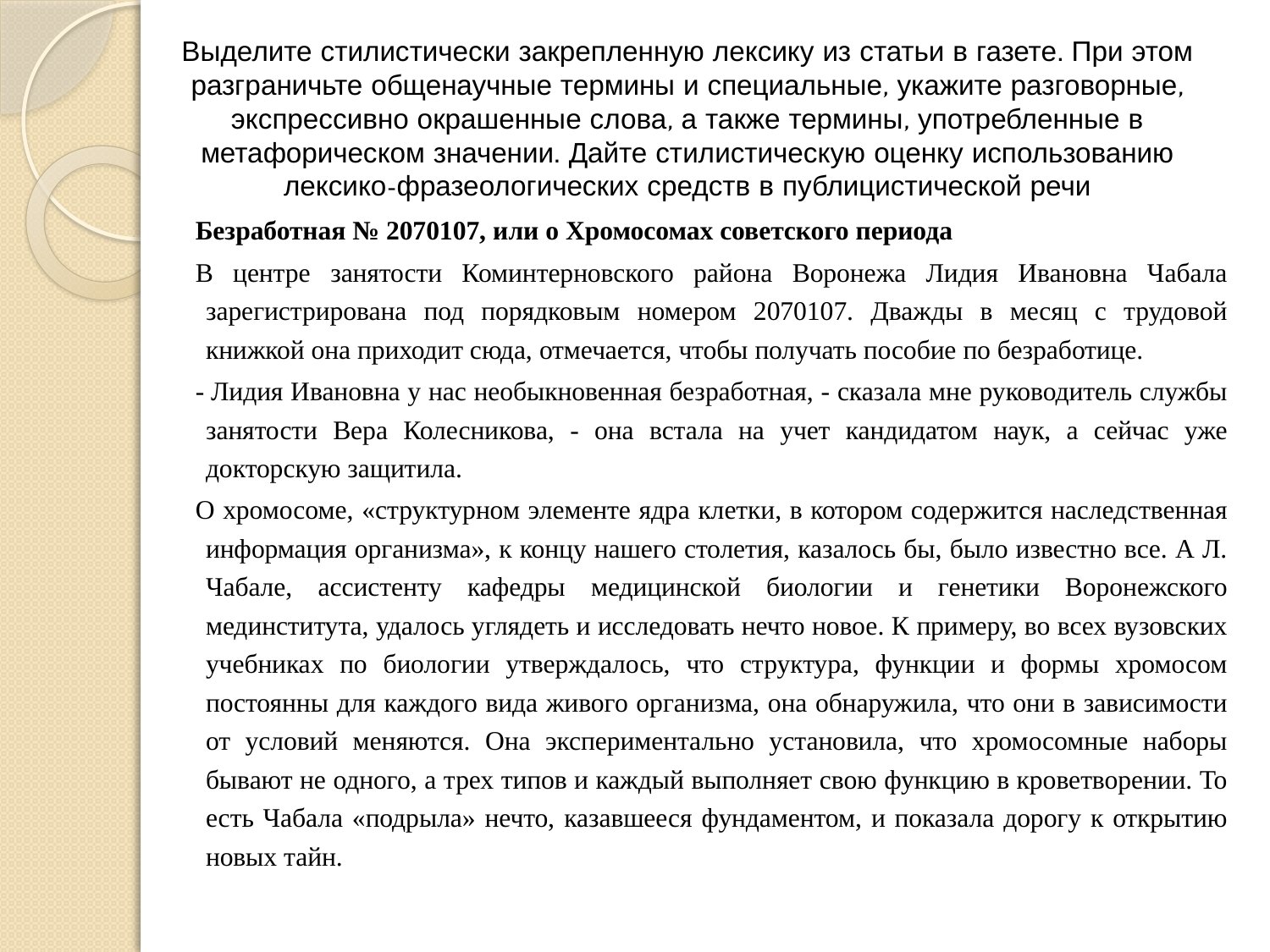

# Выделите стилистически закрепленную лексику из статьи в газете. При этом разграничьте общенаучные термины и специальные, укажите разговорные, экспрессивно окрашенные слова, а также термины, употребленные в метафорическом значении. Дайте стилистическую оценку использованию лексико-фразеологических средств в публицистической речи
    Безработная № 2070107, или о Хромосомах советского периода
    В центре занятости Коминтерновского района Воронежа Лидия Ивановна Чабала зарегистрирована под порядковым номером 2070107. Дважды в месяц с трудовой книжкой она приходит сюда, отмечается, чтобы получать пособие по безработице.
    - Лидия Ивановна у нас необыкновенная безработная, - сказала мне руководитель службы занятости Вера Колесникова, - она встала на учет кандидатом наук, а сейчас уже докторскую защитила.
    О хромосоме, «структурном элементе ядра клетки, в котором содержится наследственная информация организма», к концу нашего столетия, казалось бы, было известно все. А Л. Чабале, ассистенту кафедры медицинской биологии и генетики Воронежского мединститута, удалось углядеть и исследовать нечто новое. К примеру, во всех вузовских учебниках по биологии утверждалось, что структура, функции и формы хромосом постоянны для каждого вида живого организма, она обнаружила, что они в зависимости от условий меняются. Она экспериментально установила, что хромосомные наборы бывают не одного, а трех типов и каждый выполняет свою функцию в кроветворении. То есть Чабала «подрыла» нечто, казавшееся фундаментом, и показала дорогу к открытию новых тайн.